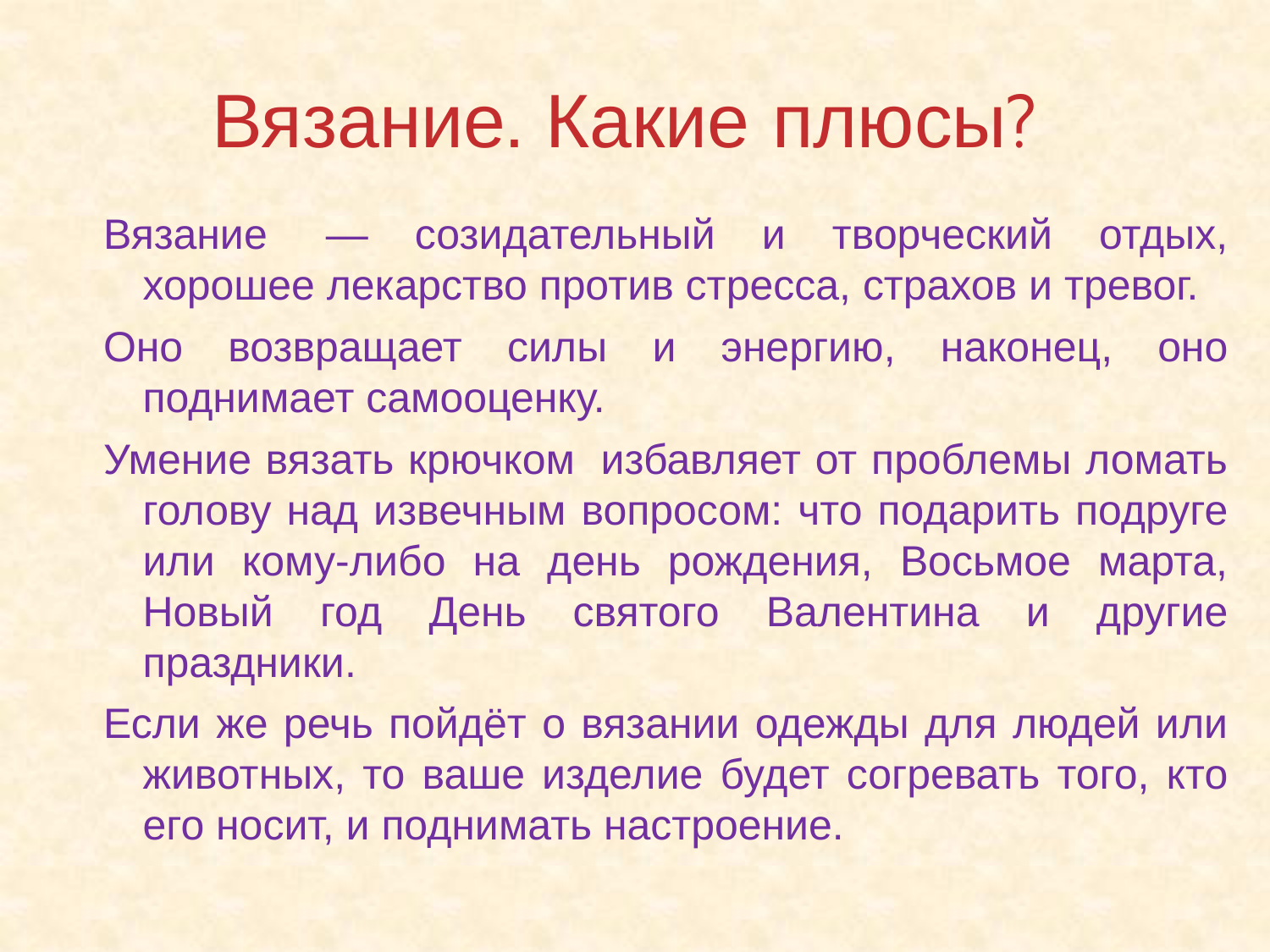

# Вязание. Какие плюсы?
Вязание  — созидательный и творческий отдых, хорошее лекарство против стресса, страхов и тревог.
Оно возвращает силы и энергию, наконец, оно поднимает самооценку.
Умение вязать крючком  избавляет от проблемы ломать голову над извечным вопросом: что подарить подруге или кому-либо на день рождения, Восьмое марта, Новый год День святого Валентина и другие праздники.
Если же речь пойдёт о вязании одежды для людей или животных, то ваше изделие будет согревать того, кто его носит, и поднимать настроение.